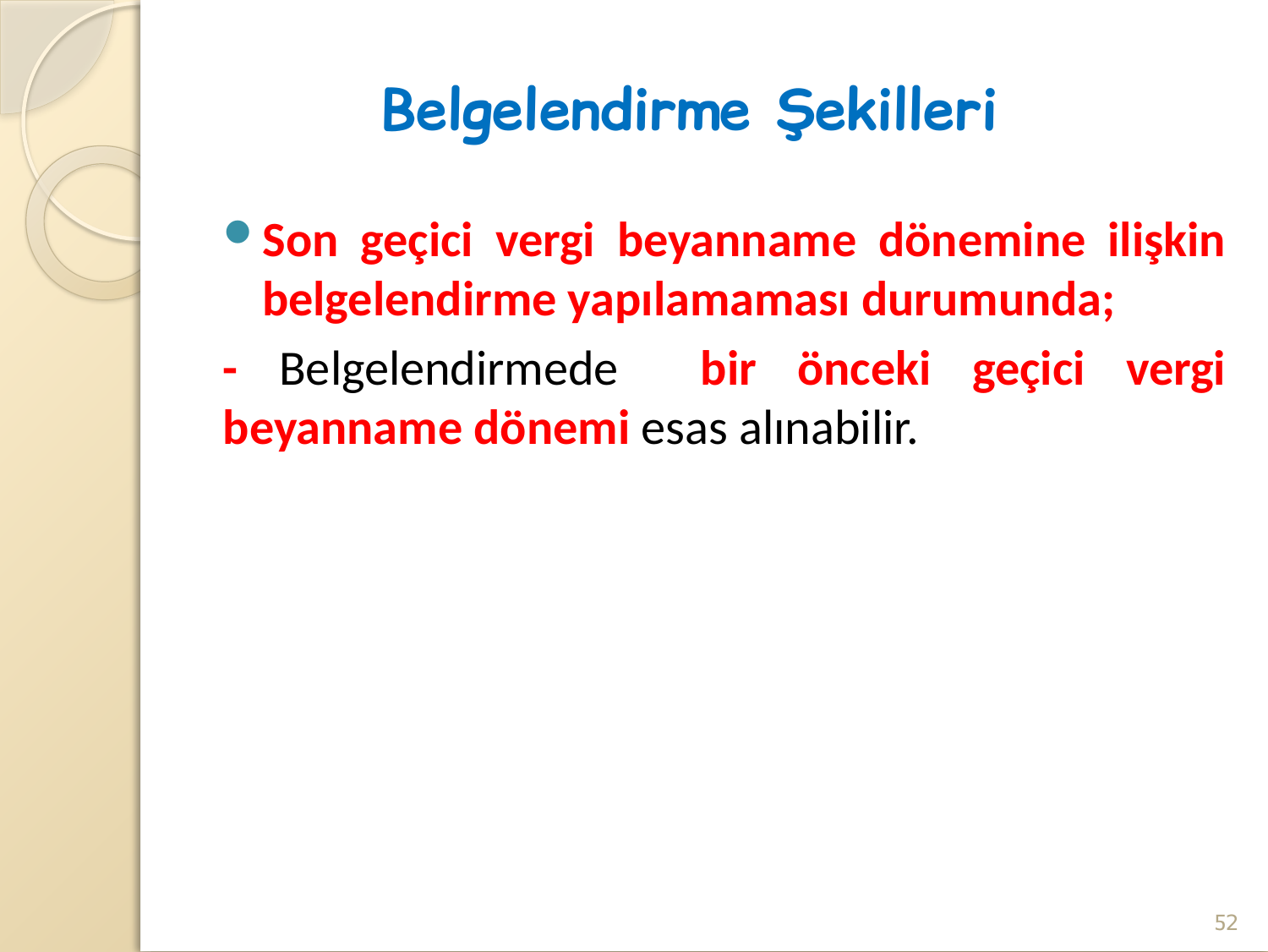

# Belgelendirme Şekilleri
Son geçici vergi beyanname dönemine ilişkin belgelendirme yapılamaması durumunda;
- Belgelendirmede  bir önceki geçici vergi beyanname dönemi esas alınabilir.

52